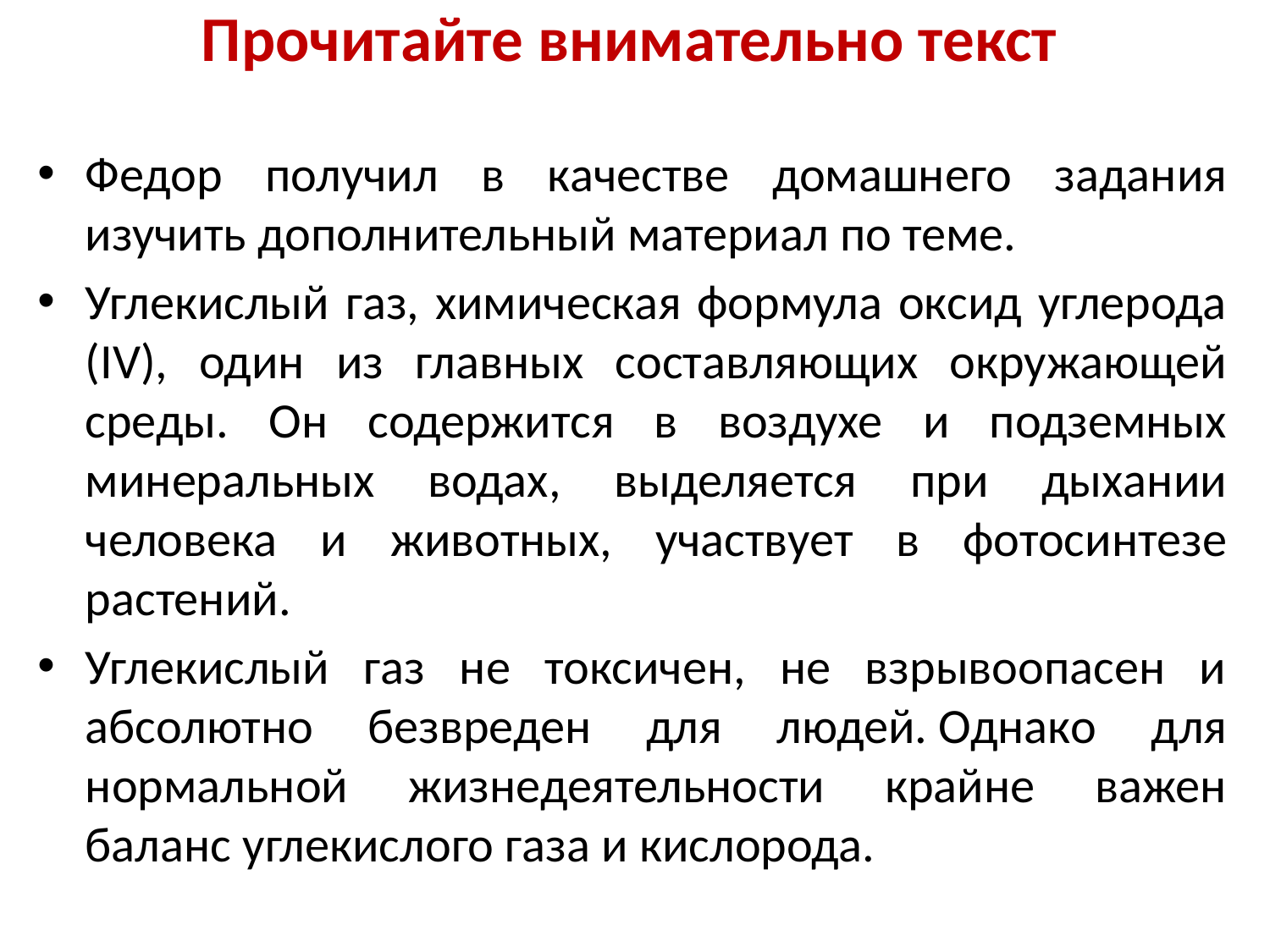

# Прочитайте внимательно текст
Федор получил в качестве домашнего задания изучить дополнительный материал по теме.
Углекислый газ, химическая формула оксид углерода (IV), один из главных составляющих окружающей среды. Он содержится в воздухе и подземных минеральных водах, выделяется при дыхании человека и животных, участвует в фотосинтезе растений.
Углекислый газ не токсичен, не взрывоопасен и абсолютно безвреден для людей. Однако для нормальной жизнедеятельности крайне важен баланс углекислого газа и кислорода.